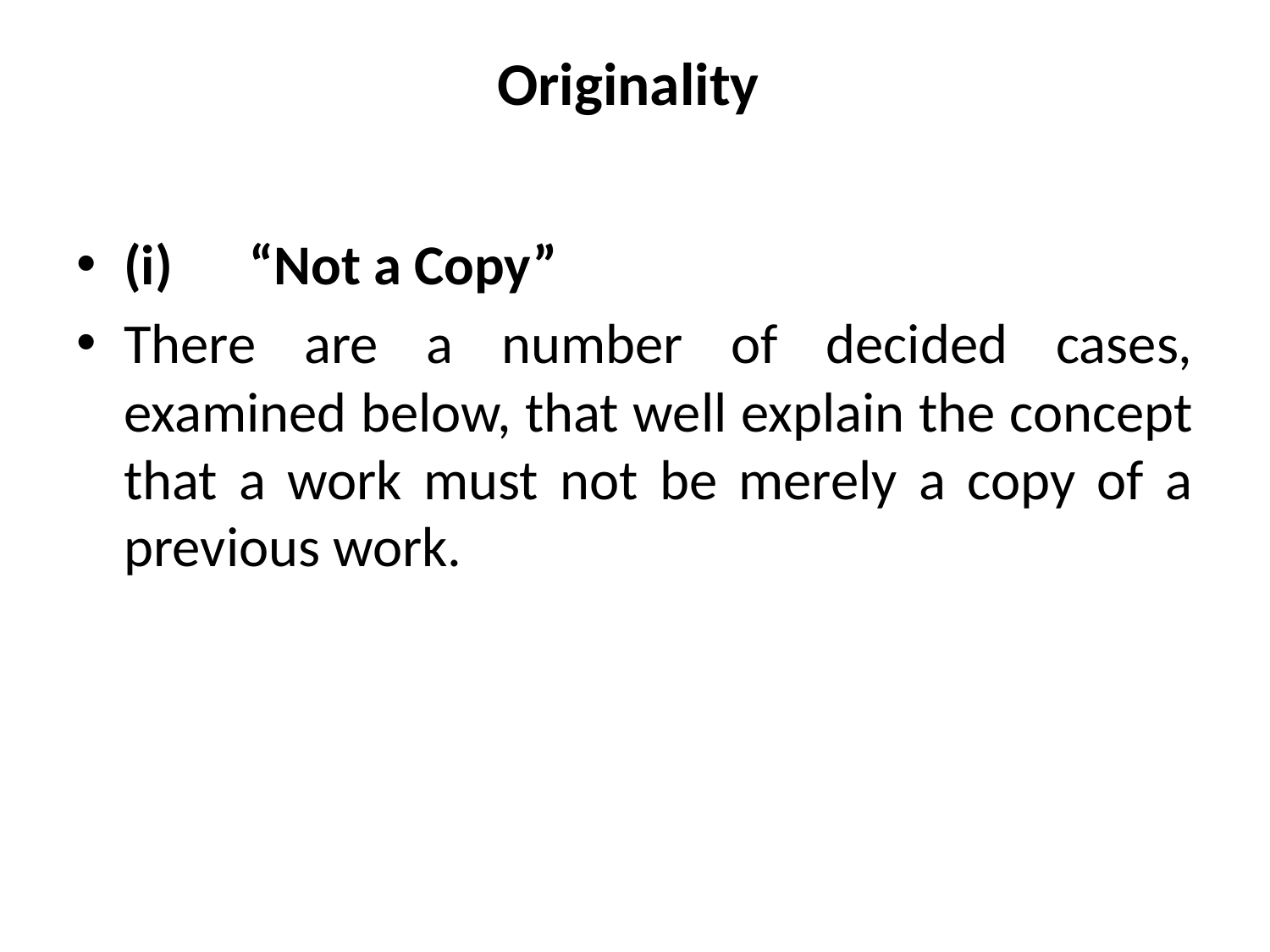

# Originality
(i)      “Not a Copy”
There are a number of decided cases, examined below, that well explain the concept that a work must not be merely a copy of a previous work.